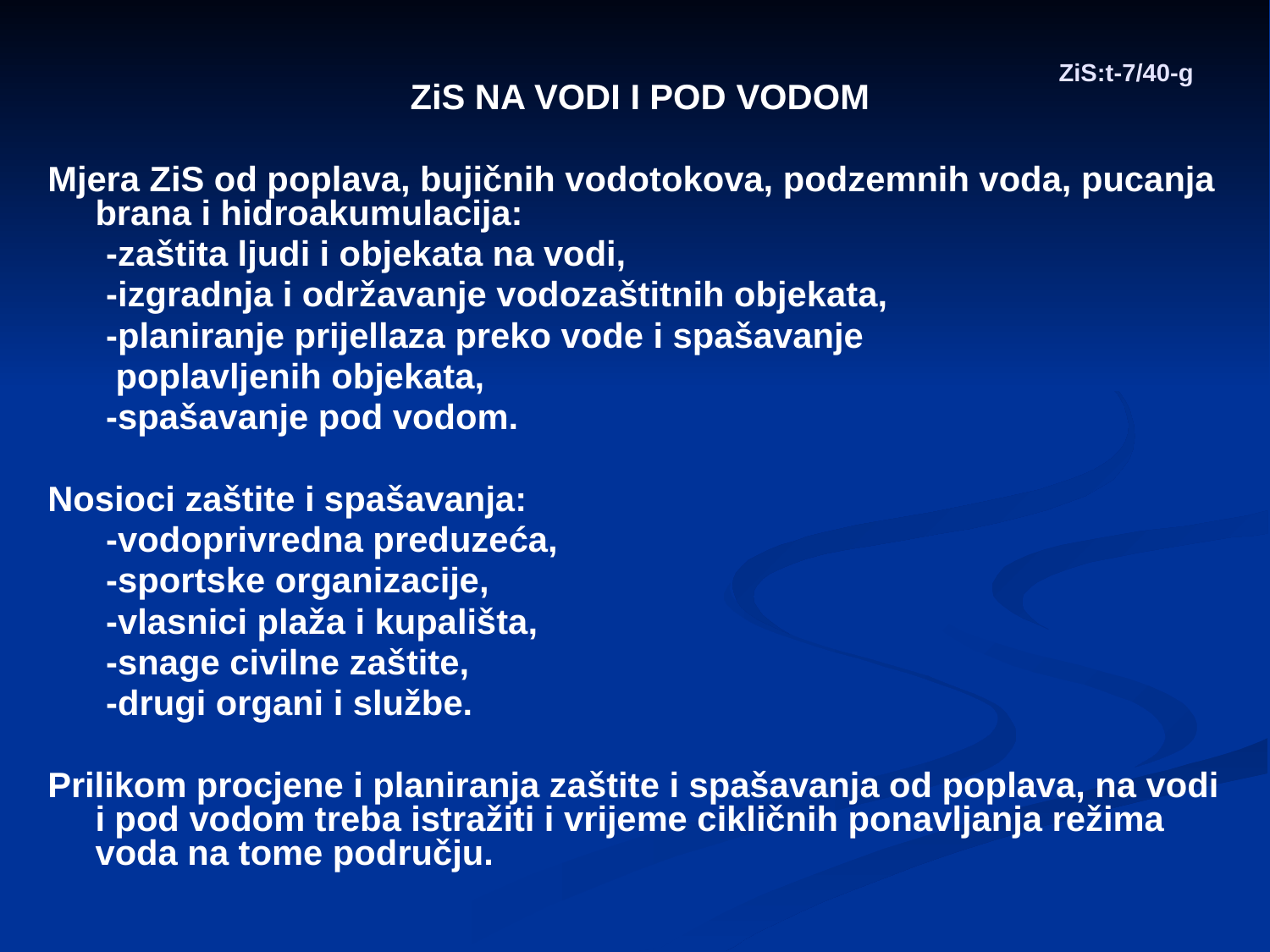

# ZiS:t-7/40-g
ZiS NA VODI I POD VODOM

Mjera ZiS od poplava, bujičnih vodotokova, podzemnih voda, pucanja brana i hidroakumulacija:
      -zaštita ljudi i objekata na vodi,
      -izgradnja i održavanje vodozaštitnih objekata,
      -planiranje prijellaza preko vode i spašavanje
       poplavljenih objekata,
      -spašavanje pod vodom.

Nosioci zaštite i spašavanja:
      -vodoprivredna preduzeća,
      -sportske organizacije,
      -vlasnici plaža i kupališta,
      -snage civilne zaštite,
      -drugi organi i službe.

Prilikom procjene i planiranja zaštite i spašavanja od poplava, na vodi i pod vodom treba istražiti i vrijeme cikličnih ponavljanja režima voda na tome području.